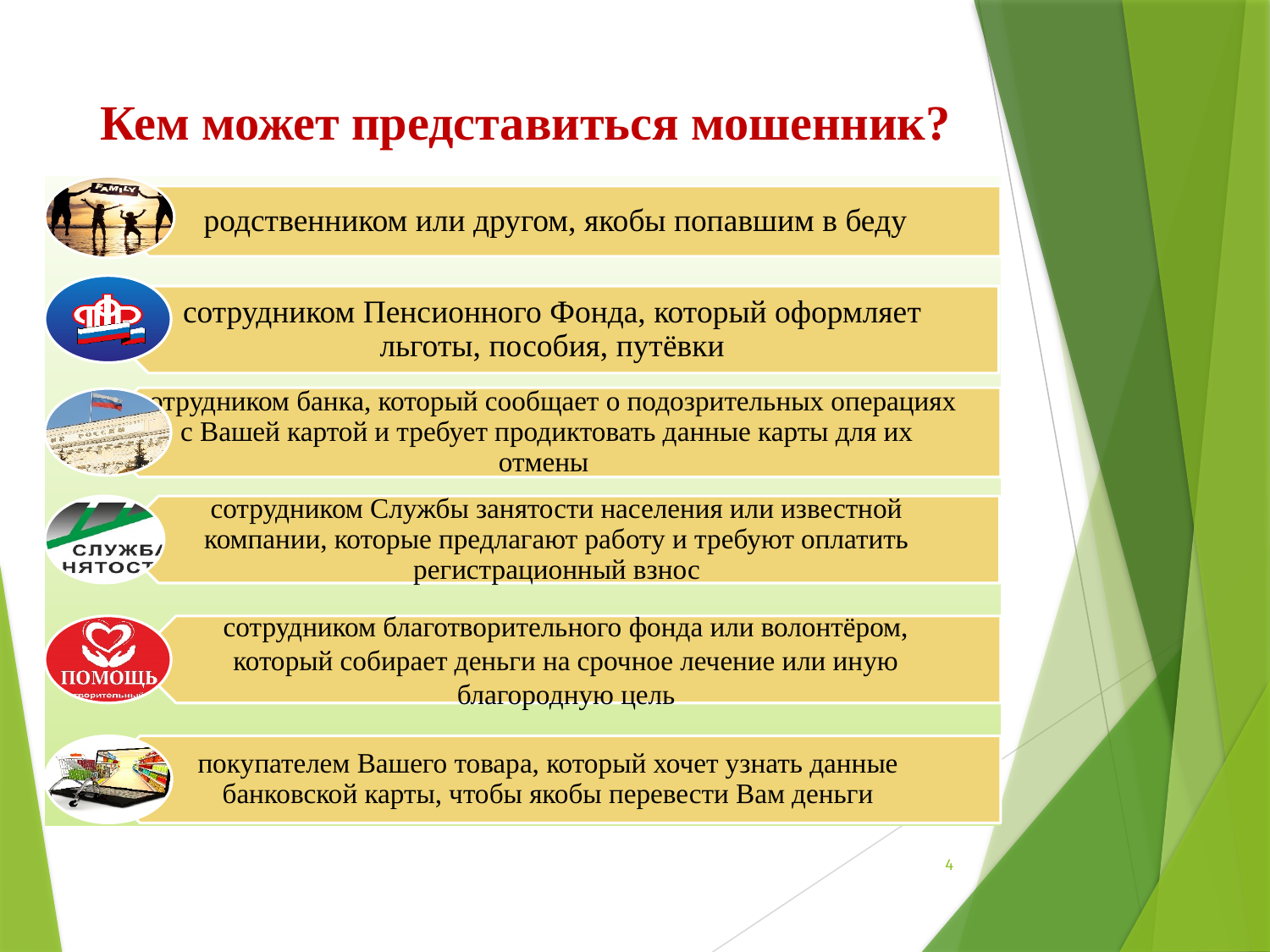

# Кем может представиться мошенник?
родственником или другом, якобы попавшим в беду
сотрудником Пенсионного Фонда, который оформляет льготы, пособия, путёвки
сотрудником банка, который сообщает о подозрительных операциях с Вашей картой и требует продиктовать данные карты для их отмены
сотрудником Службы занятости населения или известной компании, которые предлагают работу и требуют оплатить регистрационный взнос
сотрудником благотворительного фонда или волонтёром, который собирает деньги на срочное лечение или иную благородную цель
покупателем Вашего товара, который хочет узнать данные банковской карты, чтобы якобы перевести Вам деньги
4